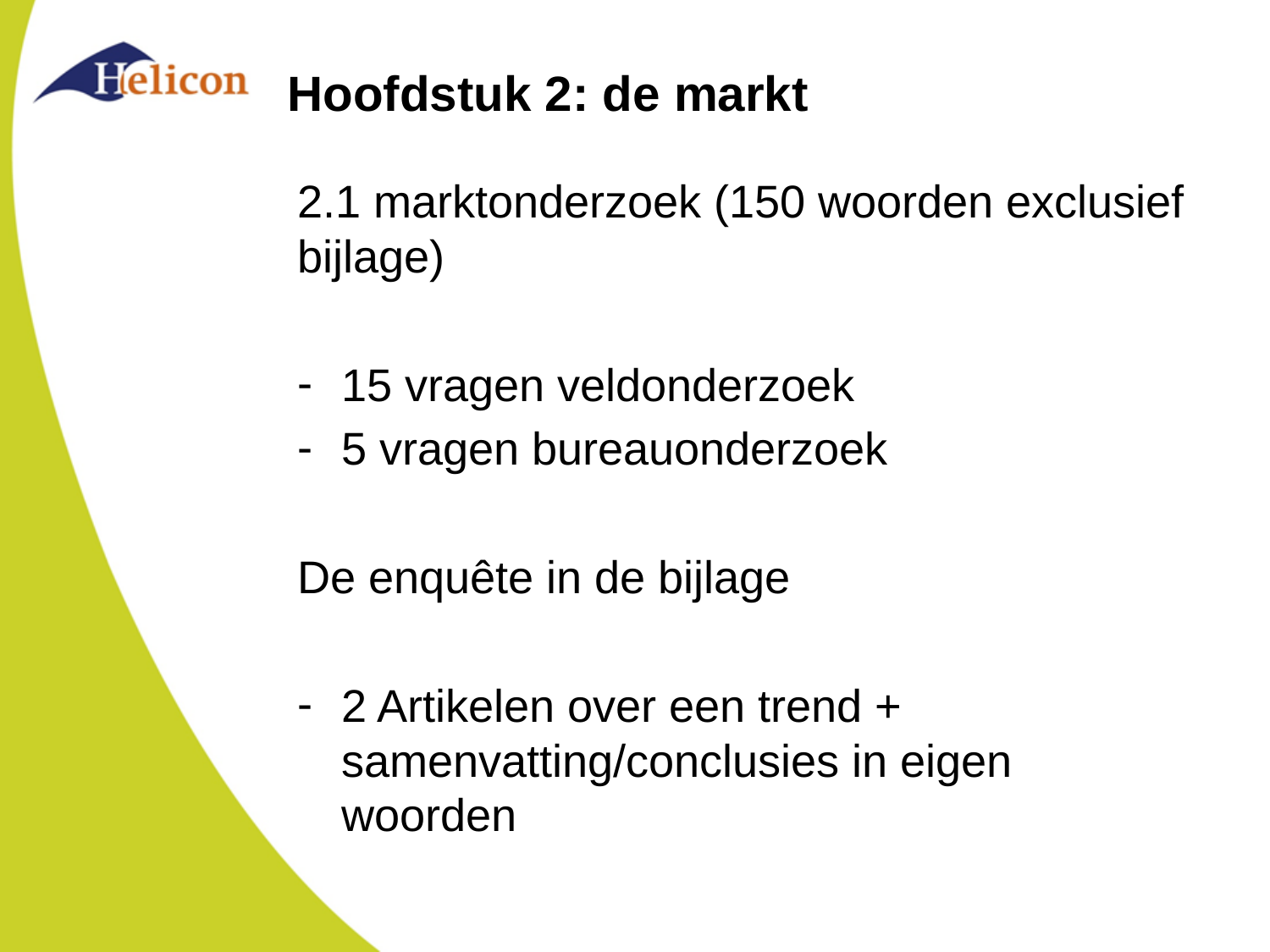

# Hoofdstuk 2: de markt
2.1 marktonderzoek (150 woorden exclusief bijlage)

15 vragen veldonderzoek
5 vragen bureauonderzoek

De enquête in de bijlage

2 Artikelen over een trend + samenvatting/conclusies in eigen woorden